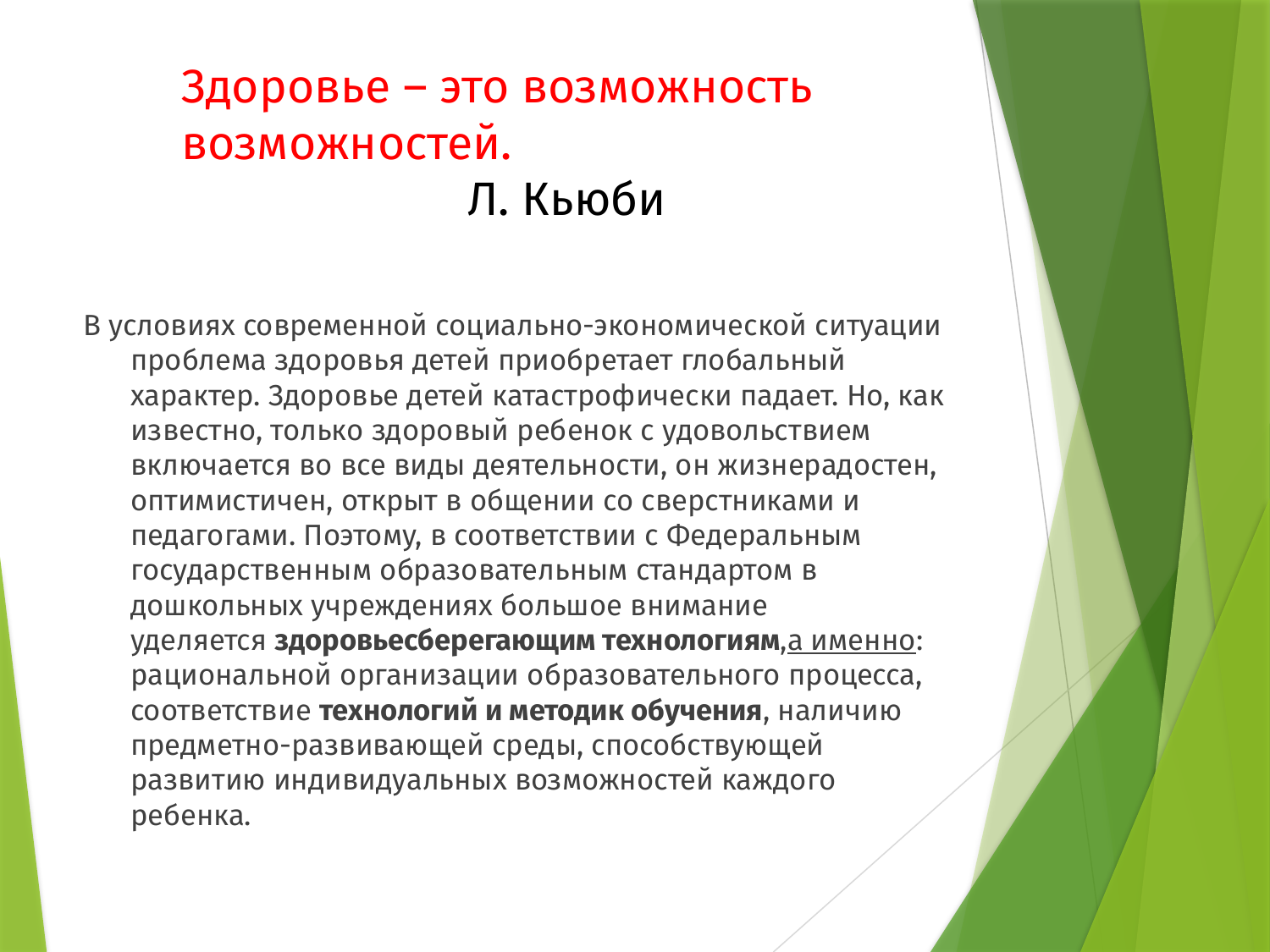

# Здоровье – это возможность возможностей. Л. Кьюби
В условиях современной социально-экономической ситуации проблема здоровья детей приобретает глобальный характер. Здоровье детей катастрофически падает. Но, как  известно, только здоровый ребенок с удовольствием включается во все виды деятельности, он жизнерадостен, оптимистичен, открыт в общении со сверстниками и педагогами. Поэтому, в соответствии с Федеральным государственным образовательным стандартом в дошкольных учреждениях большое внимание уделяется здоровьесберегающим технологиям,а именно: рациональной организации образовательного процесса, соответствие технологий и методик обучения, наличию предметно-развивающей среды, способствующей развитию индивидуальных возможностей каждого ребенка.